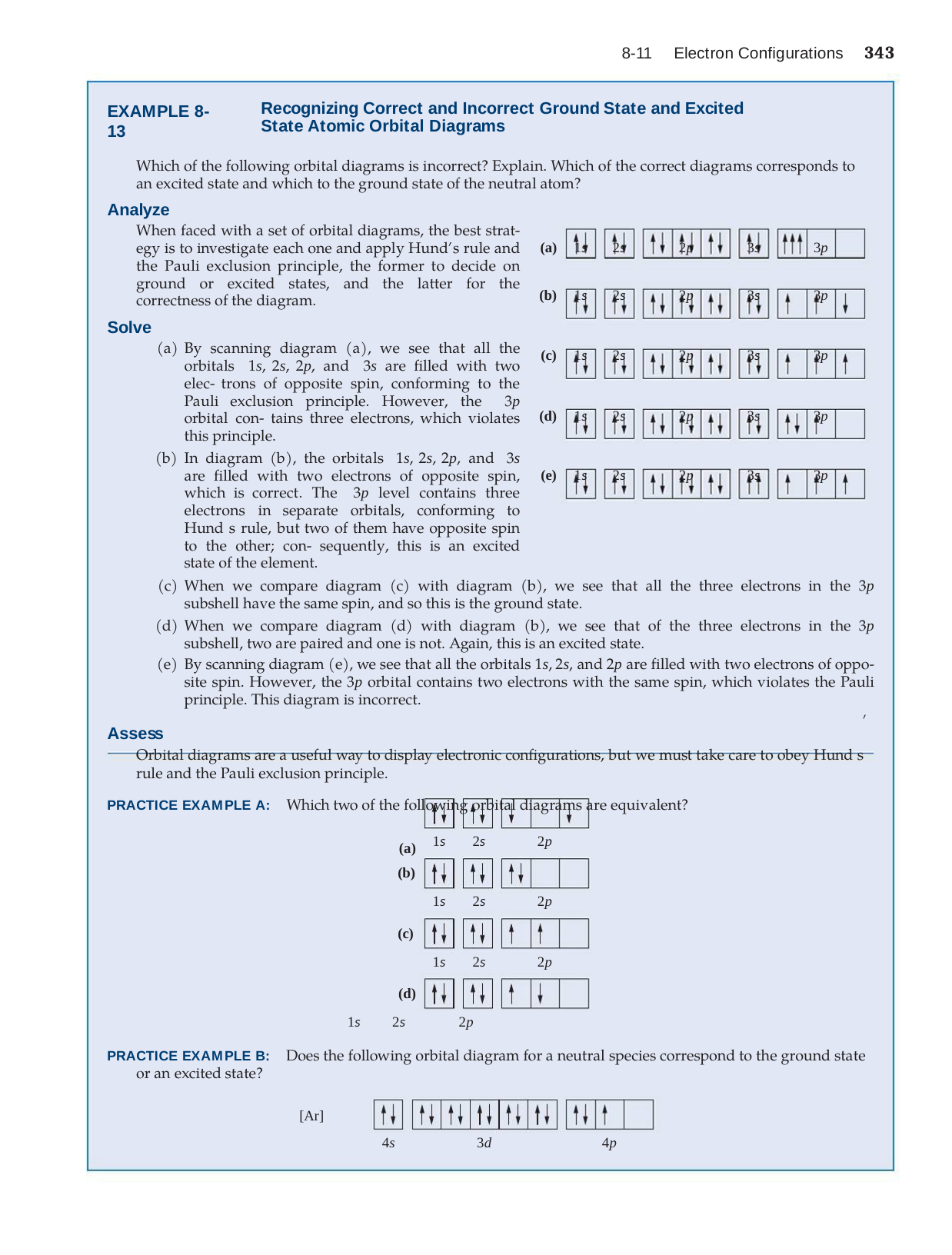

Electron Configurations	343
8-11
EXAMPLE 8-13
Recognizing Correct and Incorrect Ground State and Excited State Atomic Orbital Diagrams
Which of the following orbital diagrams is incorrect? Explain. Which of the correct diagrams corresponds to an excited state and which to the ground state of the neutral atom?
Analyze
When faced with a set of orbital diagrams, the best strat- egy is to investigate each one and apply Hund s rule and the Pauli exclusion principle, the former to decide on ground or excited states, and the latter for the correctness of the diagram.
Solve
By  scanning  diagram  (a),  we  see  that  all  the orbitals  1s, 2s, 2p, and  3s are filled with two elec- trons of opposite spin, conforming to the Pauli exclusion principle. However, the  3p orbital con- tains three electrons, which violates this principle.
In diagram (b), the orbitals  1s, 2s, 2p, and  3s are filled with two electrons of opposite spin, which is correct. The  3p level contains three electrons in separate orbitals, conforming to Hund s rule, but two of them have opposite spin to the other; con- sequently, this is an excited state of the element.
When we compare diagram (c) with diagram (b), we see that all the three electrons in the 3p subshell have the same spin, and so this is the ground state.
When we compare diagram (d) with diagram (b), we see that of the three electrons in the 3p subshell, two are paired and one is not. Again, this is an excited state.
By scanning diagram (e), we see that all the orbitals 1s, 2s, and 2p are filled with two electrons of oppo- site spin. However, the 3p orbital contains two electrons with the same spin, which violates the Pauli principle. This diagram is incorrect.

Assess
Orbital diagrams are a useful way to display electronic configurations, but we must take care to obey Hund s rule and the Pauli exclusion principle.

PRACTICE EXAMPLE A:    Which two of the following orbital diagrams are equivalent?

(a)
| (a) | 1s | 2s | 2p | 3s | 3p |
| --- | --- | --- | --- | --- | --- |
| (b) | 1s | 2s | 2p | 3s | 3p |
| (c) | 1s | 2s | 2p | 3s | 3p |
| (d) | 1s | 2s | 2p | 3s | 3p |
| (e) | 1s | 2s | 2p | 3s | 3p |

1s	2s
2p
(b)
1s	2s
2p
(c)
1s	2s
2p
(d)
1s	2s	2p

PRACTICE EXAMPLE B:    Does the following orbital diagram for a neutral species correspond to the ground state or an excited state?

[Ar]
4s
3d
4p